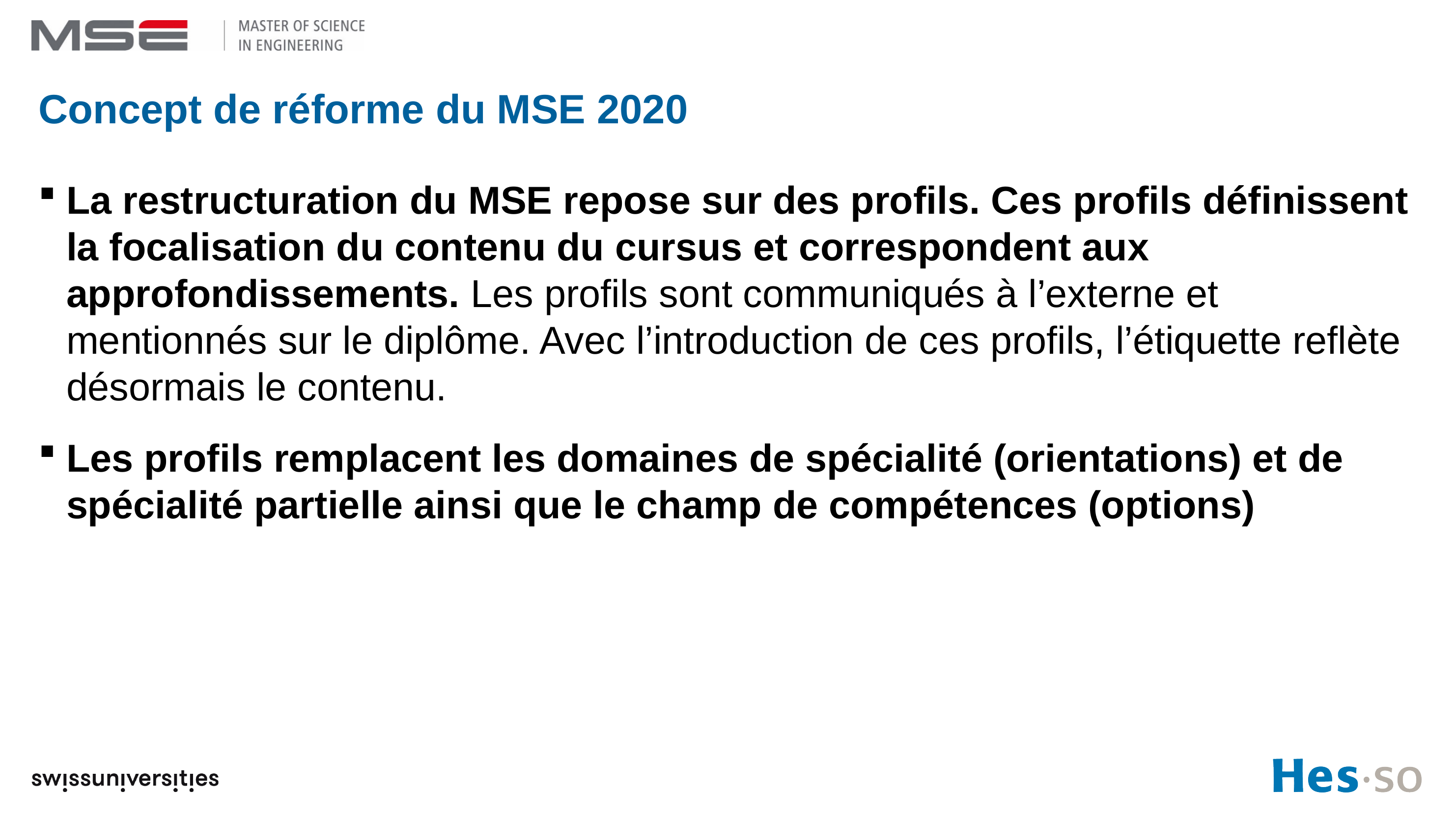

# Concept de réforme du MSE 2020
La restructuration du MSE repose sur des profils. Ces profils définissent la focalisation du contenu du cursus et correspondent aux approfondissements. Les profils sont communiqués à l’externe et mentionnés sur le diplôme. Avec l’introduction de ces profils, l’étiquette reflète désormais le contenu.
Les profils remplacent les domaines de spécialité (orientations) et de spécialité partielle ainsi que le champ de compétences (options)